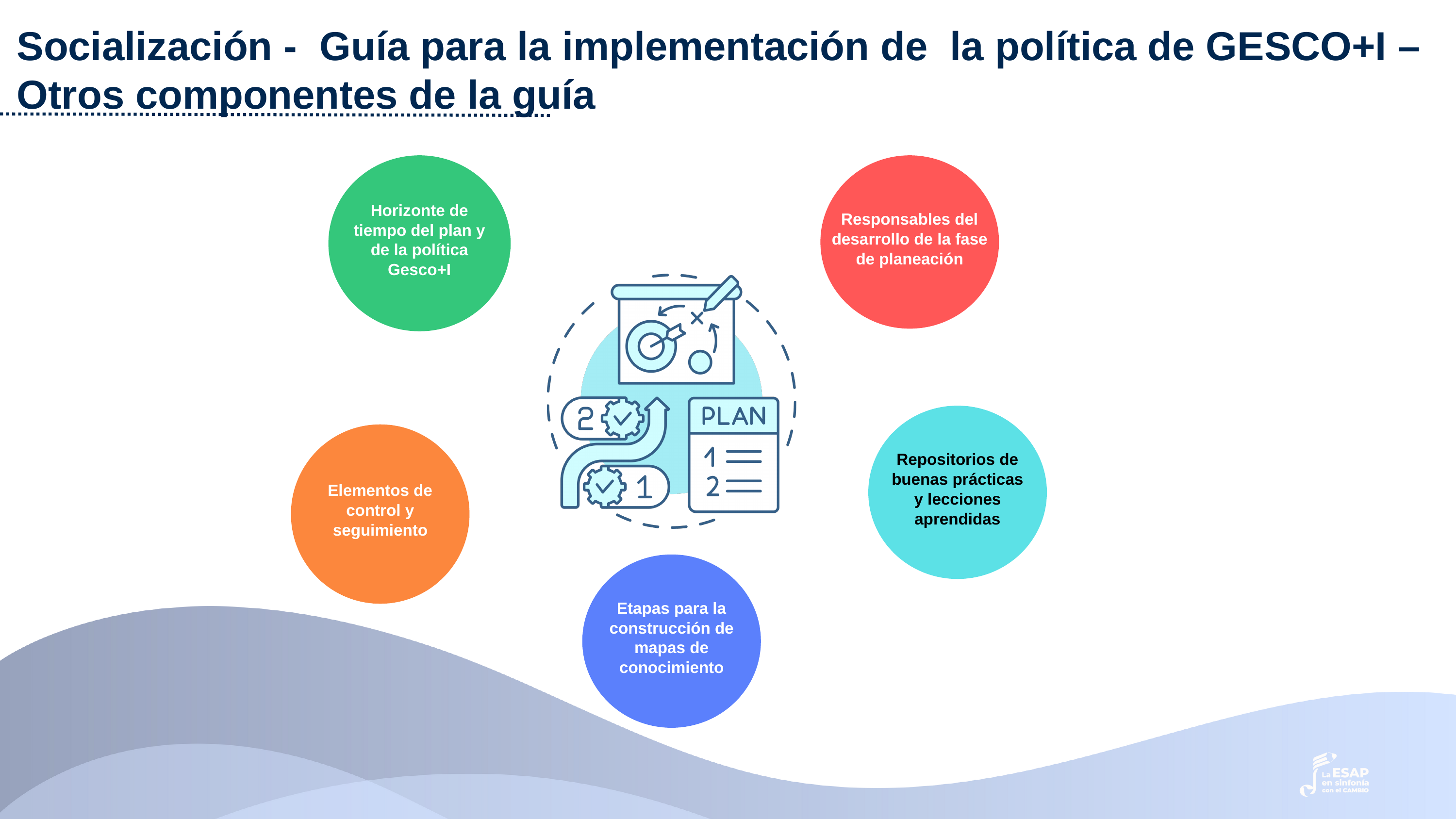

Socialización -  Guía para la implementación de  la política de GESCO+I – Otros componentes de la guía

Horizonte de tiempo del plan y de la política Gesco+I

Responsables del desarrollo de la fase de planeación

Repositorios de buenas prácticas y lecciones aprendidas

Elementos de control y seguimiento

Etapas para la construcción de mapas de conocimiento